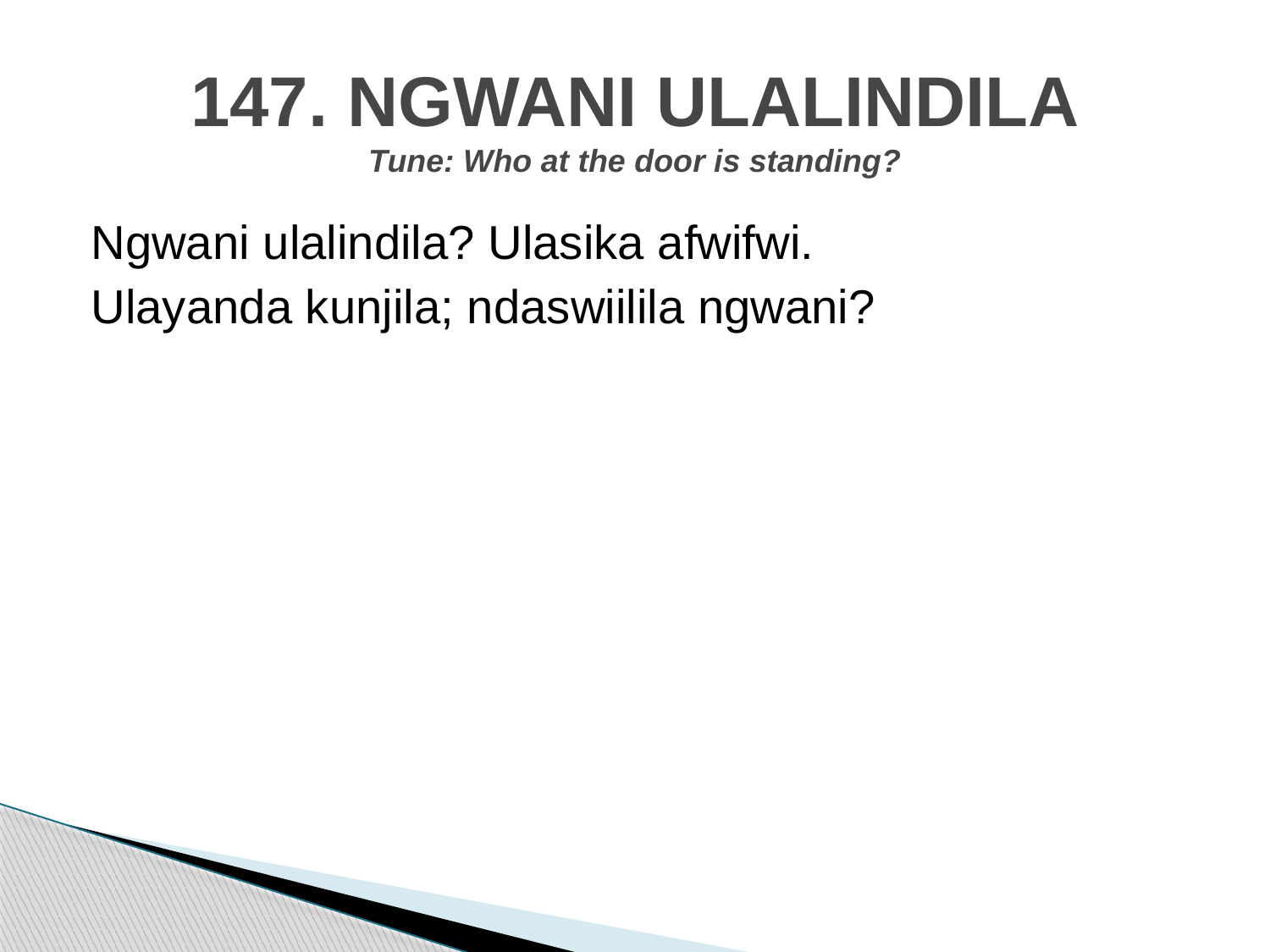

# 147. NGWANI ULALINDILA Tune: Who at the door is standing?
Ngwani ulalindila? Ulasika afwifwi.
Ulayanda kunjila; ndaswiilila ngwani?